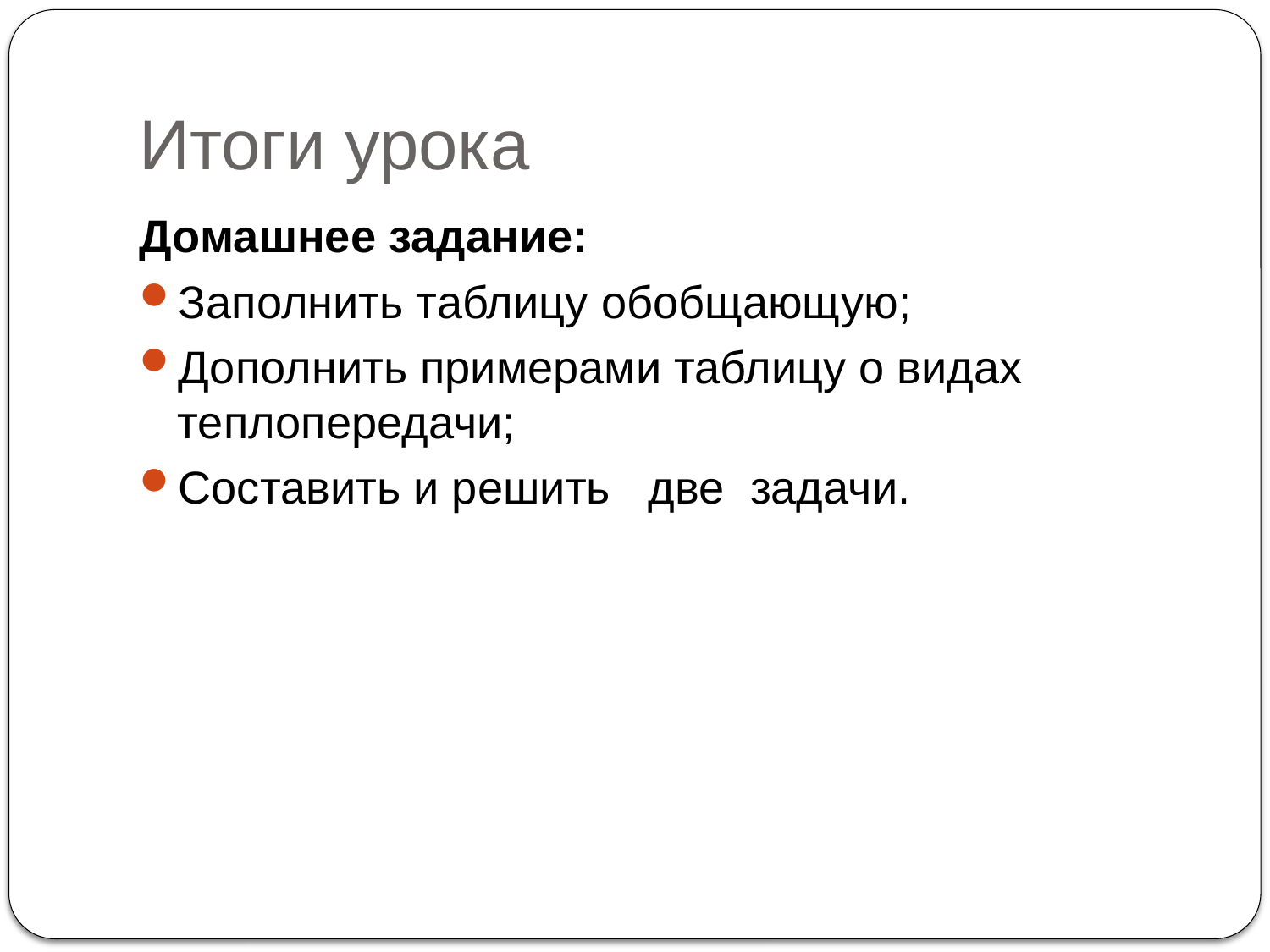

# Итоги урока
Домашнее задание:
Заполнить таблицу обобщающую;
Дополнить примерами таблицу о видах теплопередачи;
Составить и решить   две  задачи.